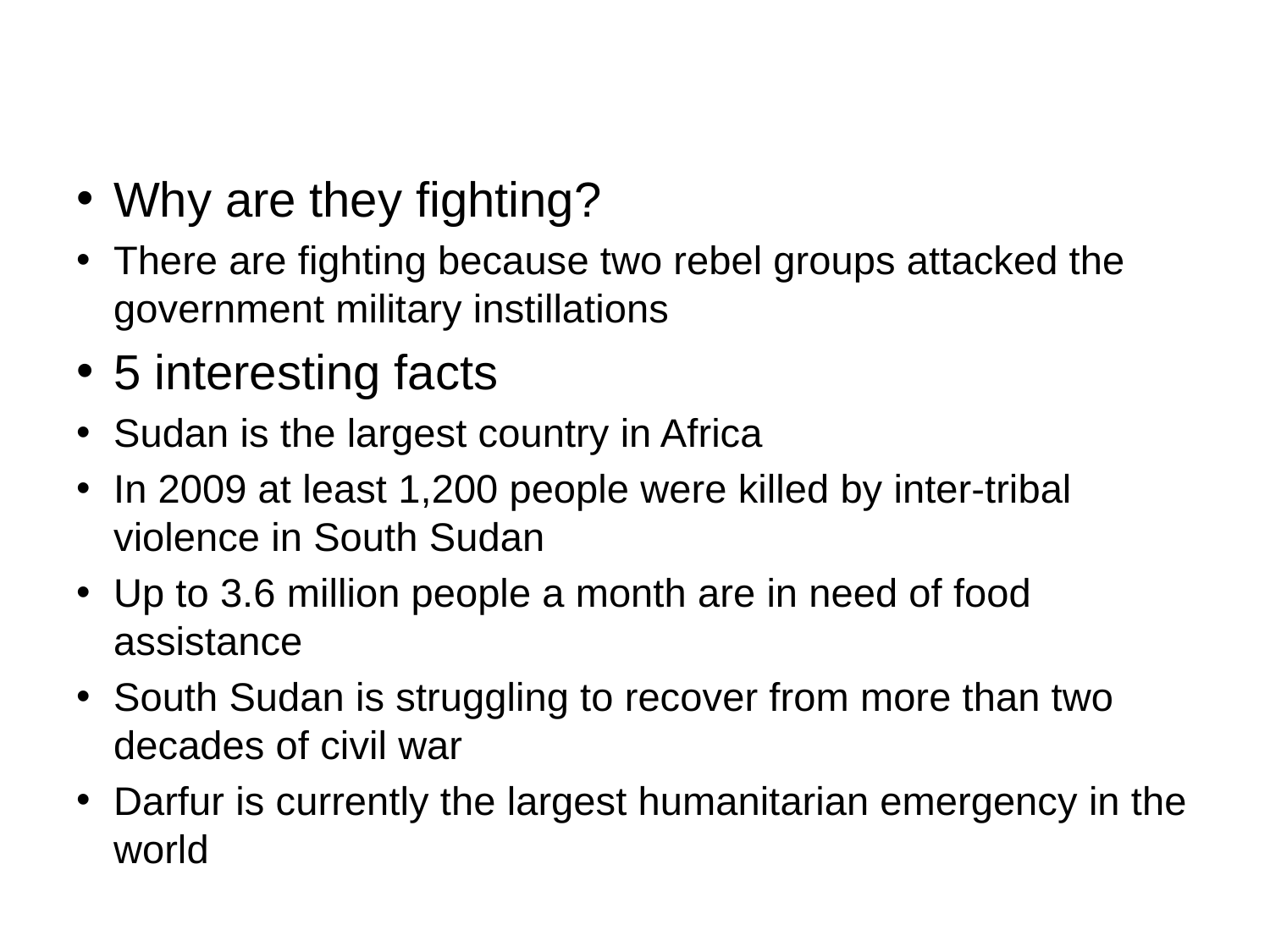

Why are they fighting?
There are fighting because two rebel groups attacked the government military instillations
5 interesting facts
Sudan is the largest country in Africa
In 2009 at least 1,200 people were killed by inter-tribal violence in South Sudan
Up to 3.6 million people a month are in need of food assistance
South Sudan is struggling to recover from more than two decades of civil war
Darfur is currently the largest humanitarian emergency in the world